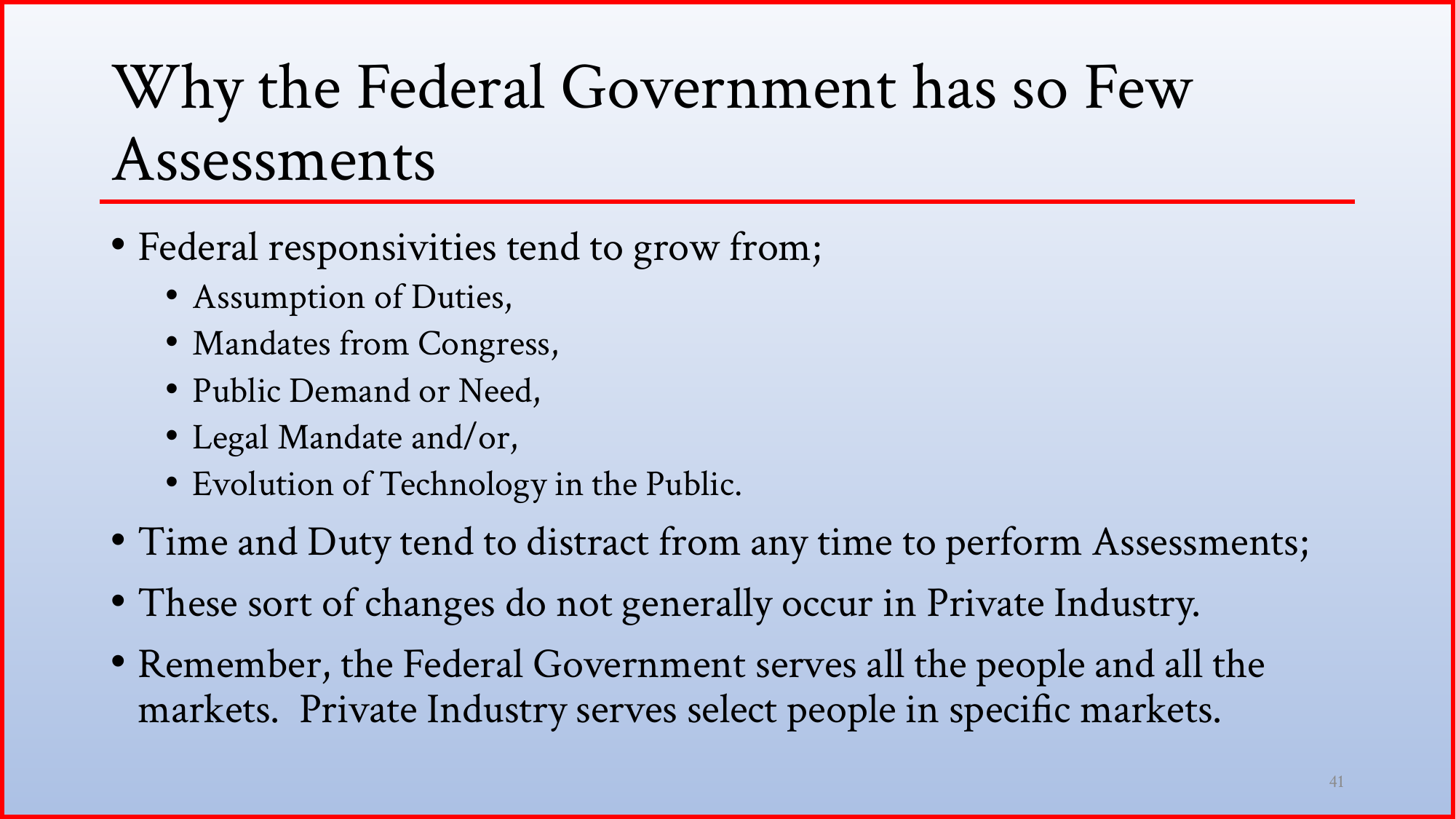

# Why the Federal Government has so Few Assessments
Federal responsivities tend to grow from;
Assumption of Duties,
Mandates from Congress,
Public Demand or Need,
Legal Mandate and/or,
Evolution of Technology in the Public.
Time and Duty tend to distract from any time to perform Assessments;
These sort of changes do not generally occur in Private Industry.
Remember, the Federal Government serves all the people and all the markets.  Private Industry serves select people in specific markets.

41